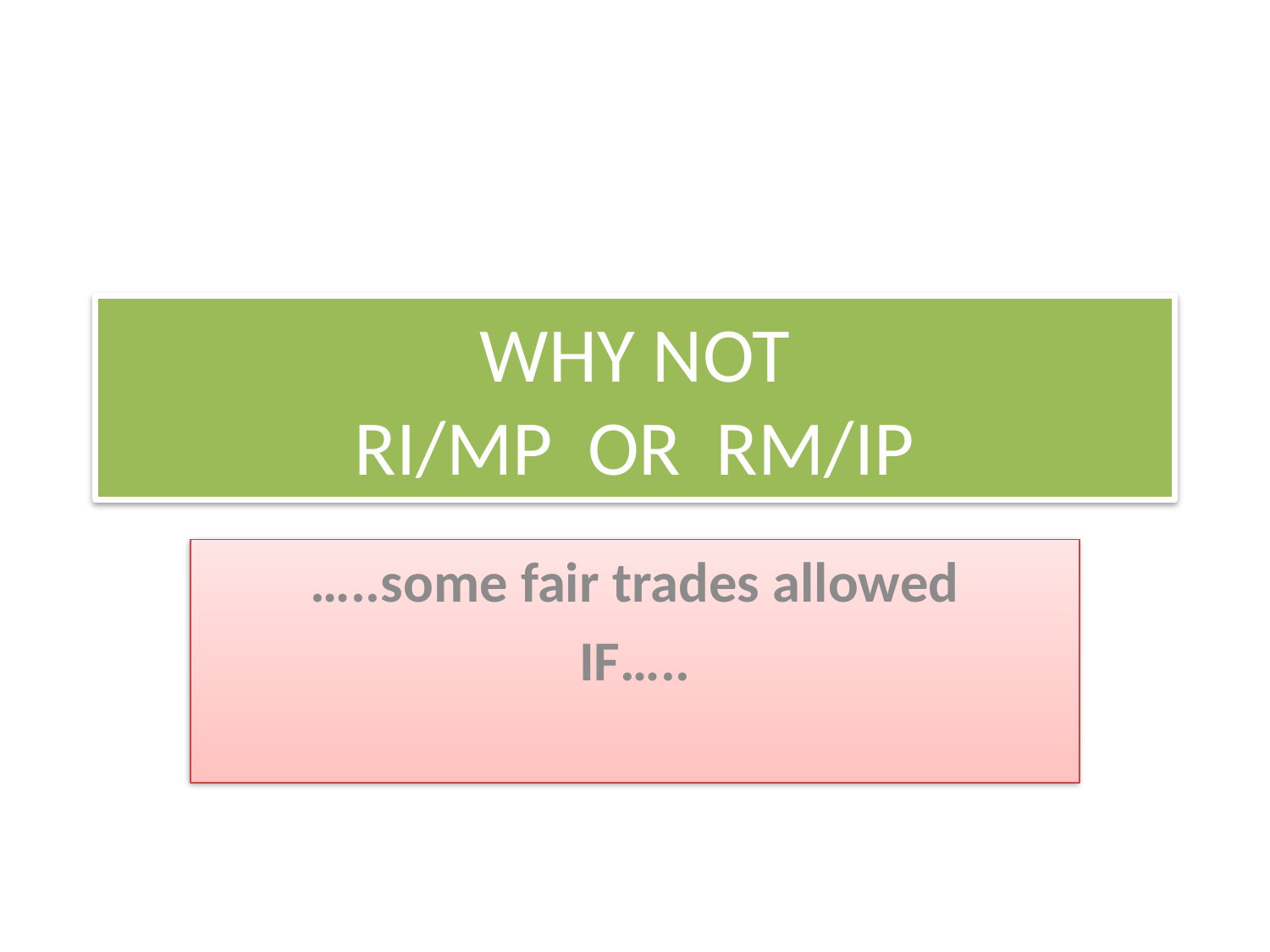

# WHY NOT RI/MP  OR  RM/IP
…..some fair trades allowed
IF…..